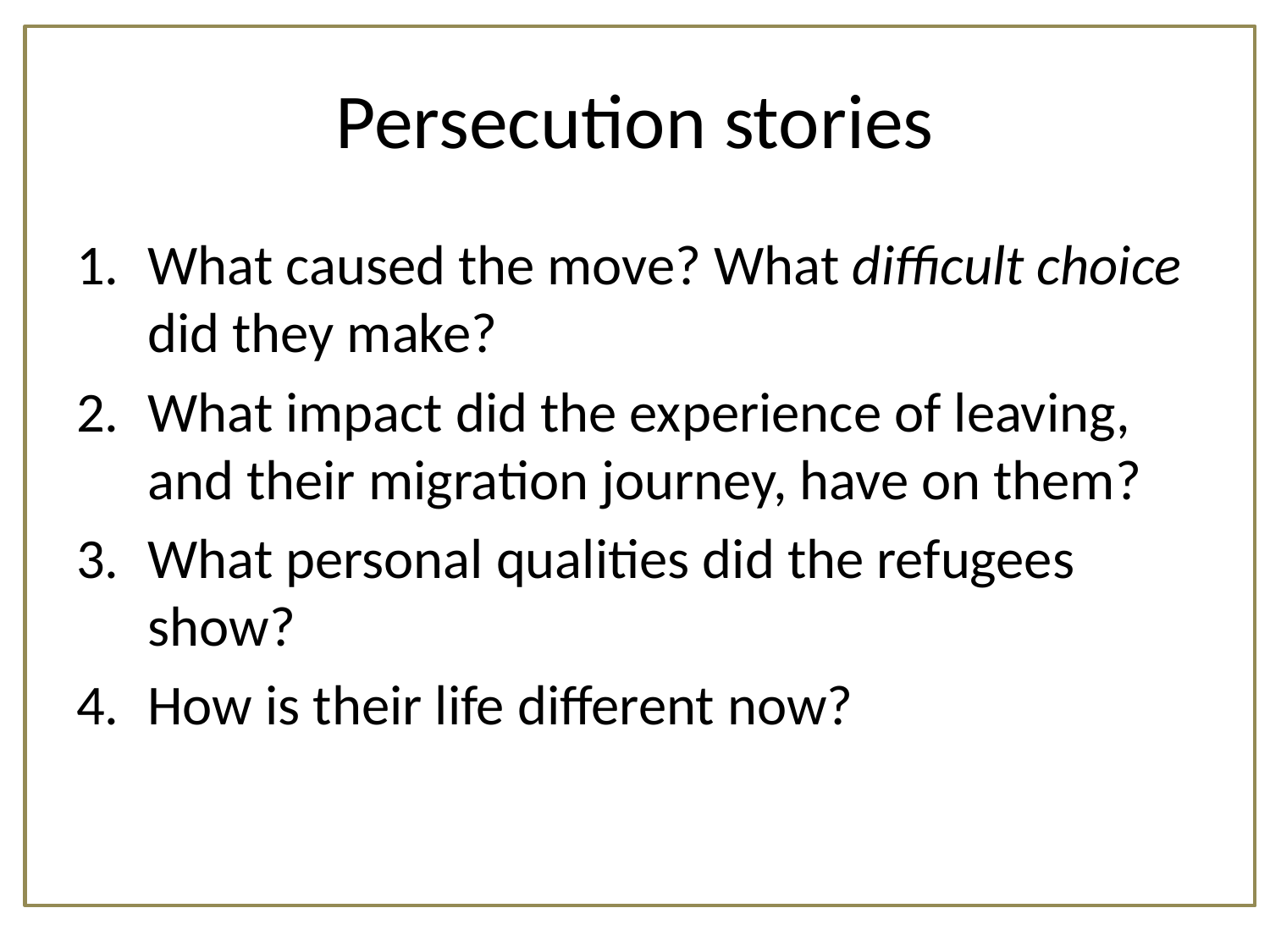

# Persecution stories
What caused the move? What difficult choice did they make?
What impact did the experience of leaving, and their migration journey, have on them?
What personal qualities did the refugees show?
How is their life different now?